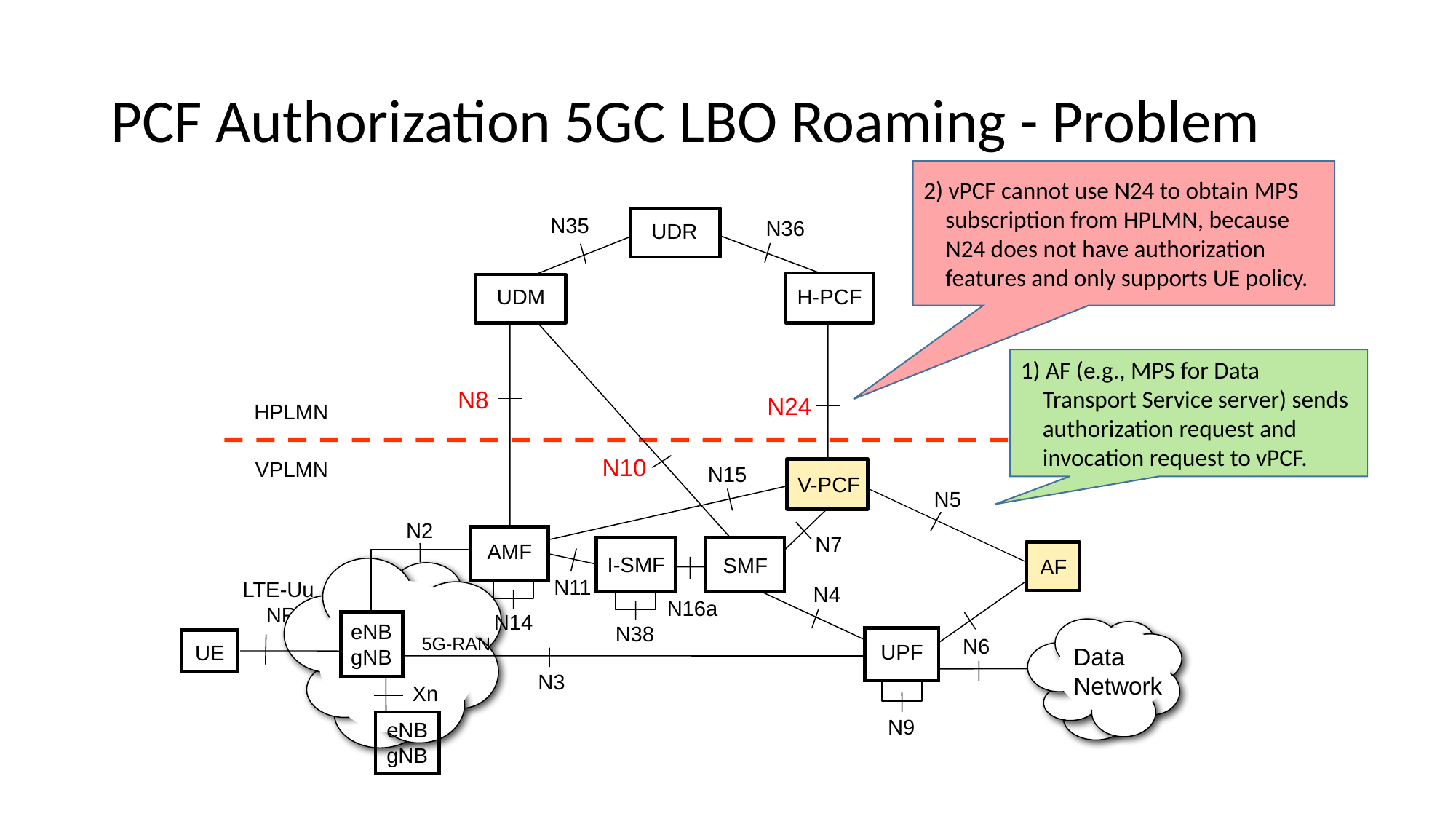

# PCF Authorization 5GC LBO Roaming - Problem
2) vPCF cannot use N24 to obtain MPS subscription from HPLMN, because N24 does not have authorization features and only supports UE policy.

N35
N36
UDR

UDM
H-PCF

1) AF (e.g., MPS for Data Transport Service server) sends authorization request and invocation request to vPCF.
N8
N24
HPLMN

N10
VPLMN

N15
V-PCF
N5

N2

N7

AMF

I-SMF
SMF
AF

N11
LTE-Uu
NR

N4

N16a

N14

eNB
gNB

Data
Network

N38
5G-RAN

N6

UPF

UE

N3
Xn

eNB
gNB

N9